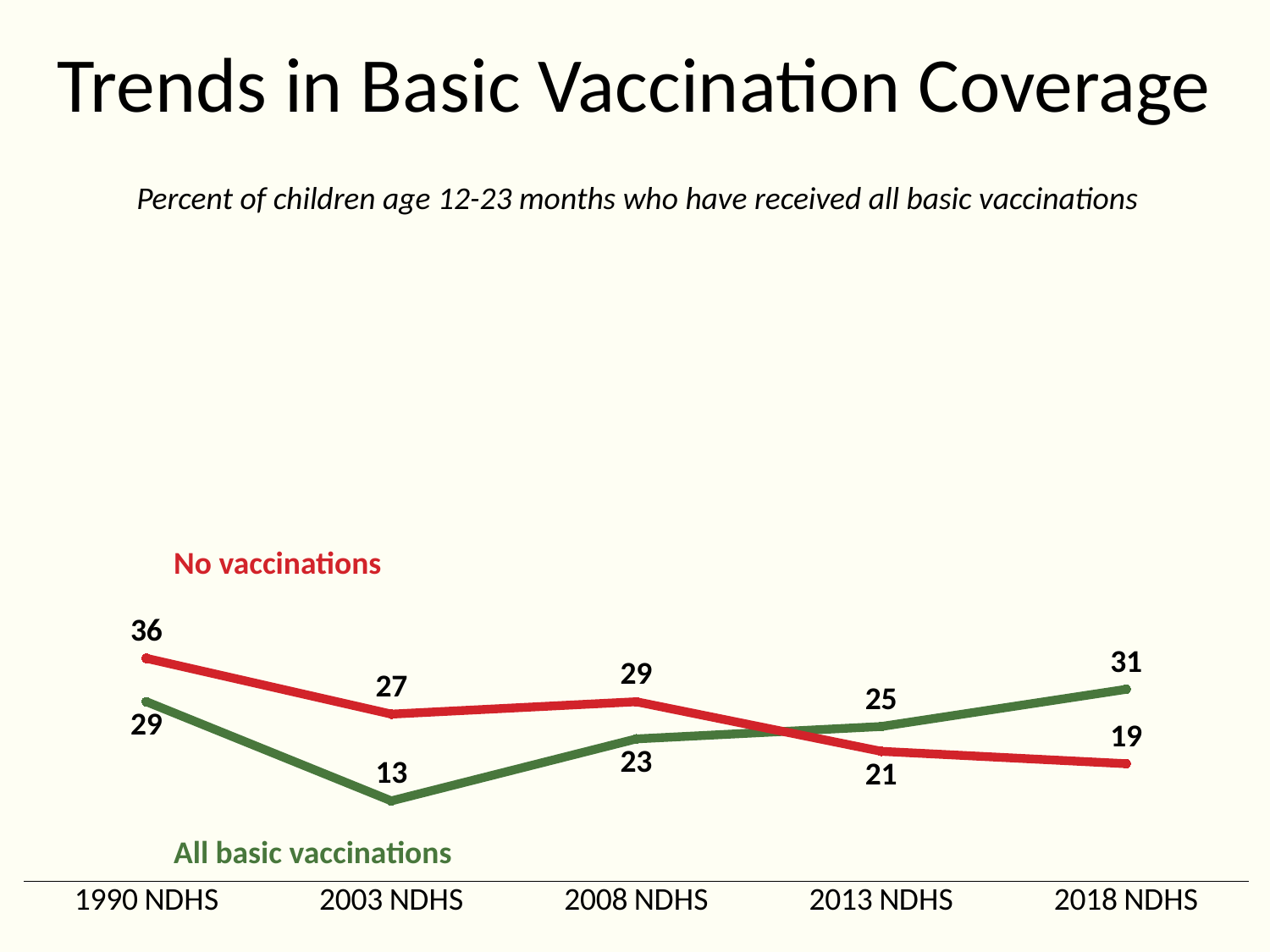

# Trends in Basic Vaccination Coverage
Percent of children age 12-23 months who have received all basic vaccinations

### Chart

| Category | All basic vaccinations | No vaccinations |
|---|---|---|
| 1990 NDHS | 29.0 | 36.0 |
| 2003 NDHS | 13.0 | 27.0 |
| 2008 NDHS | 23.0 | 29.0 |
| 2013 NDHS | 25.0 | 21.0 |
| 2018 NDHS | 31.0 | 19.0 |
No vaccinations
All basic vaccinations